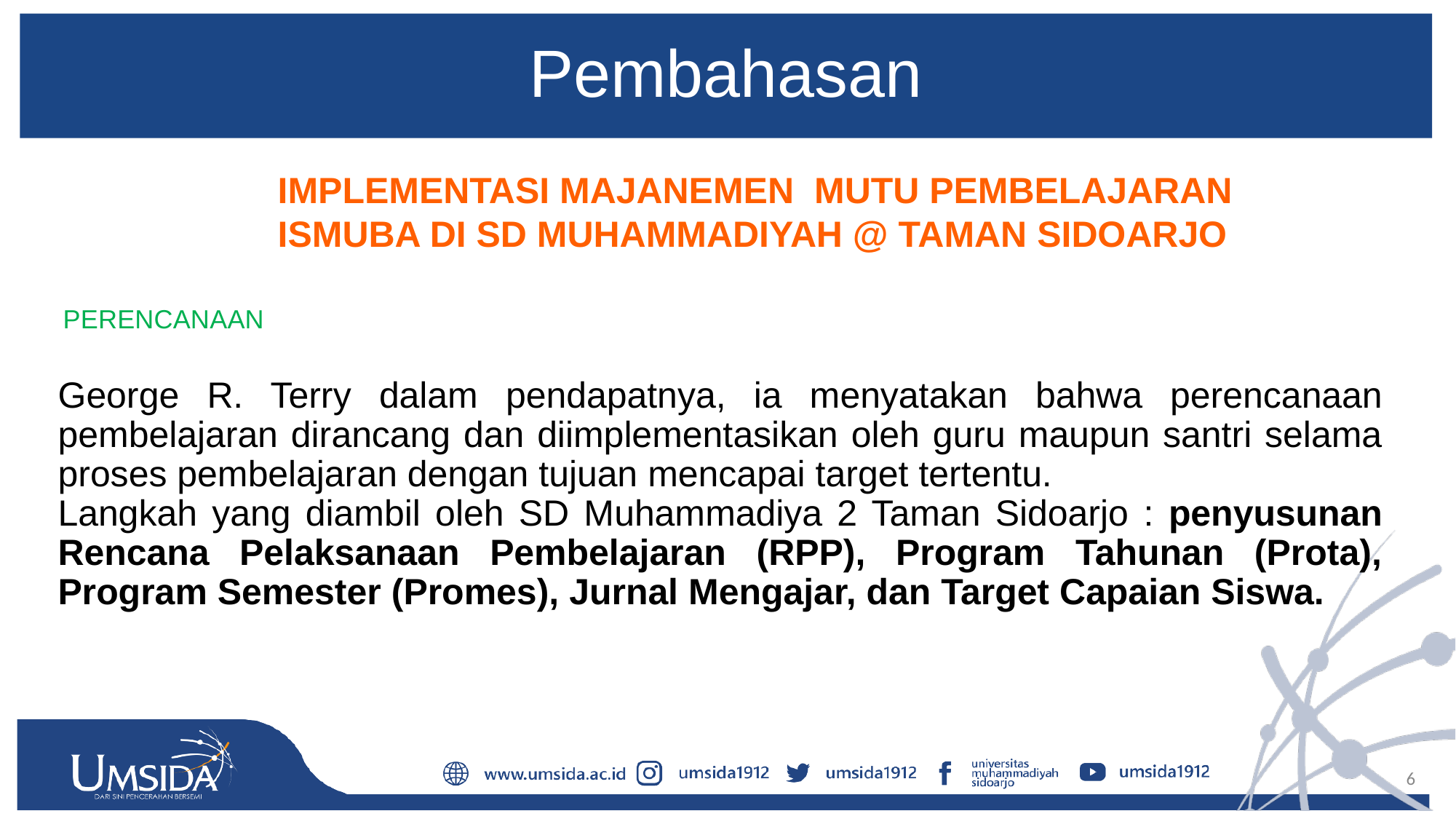

# Pembahasan
IMPLEMENTASI MAJANEMEN  MUTU PEMBELAJARAN ISMUBA DI SD MUHAMMADIYAH @ TAMAN SIDOARJO
PERENCANAAN
George R. Terry dalam pendapatnya, ia menyatakan bahwa perencanaan pembelajaran dirancang dan diimplementasikan oleh guru maupun santri selama proses pembelajaran dengan tujuan mencapai target tertentu.
Langkah yang diambil oleh SD Muhammadiya 2 Taman Sidoarjo : penyusunan Rencana Pelaksanaan Pembelajaran (RPP), Program Tahunan (Prota), Program Semester (Promes), Jurnal Mengajar, dan Target Capaian Siswa.